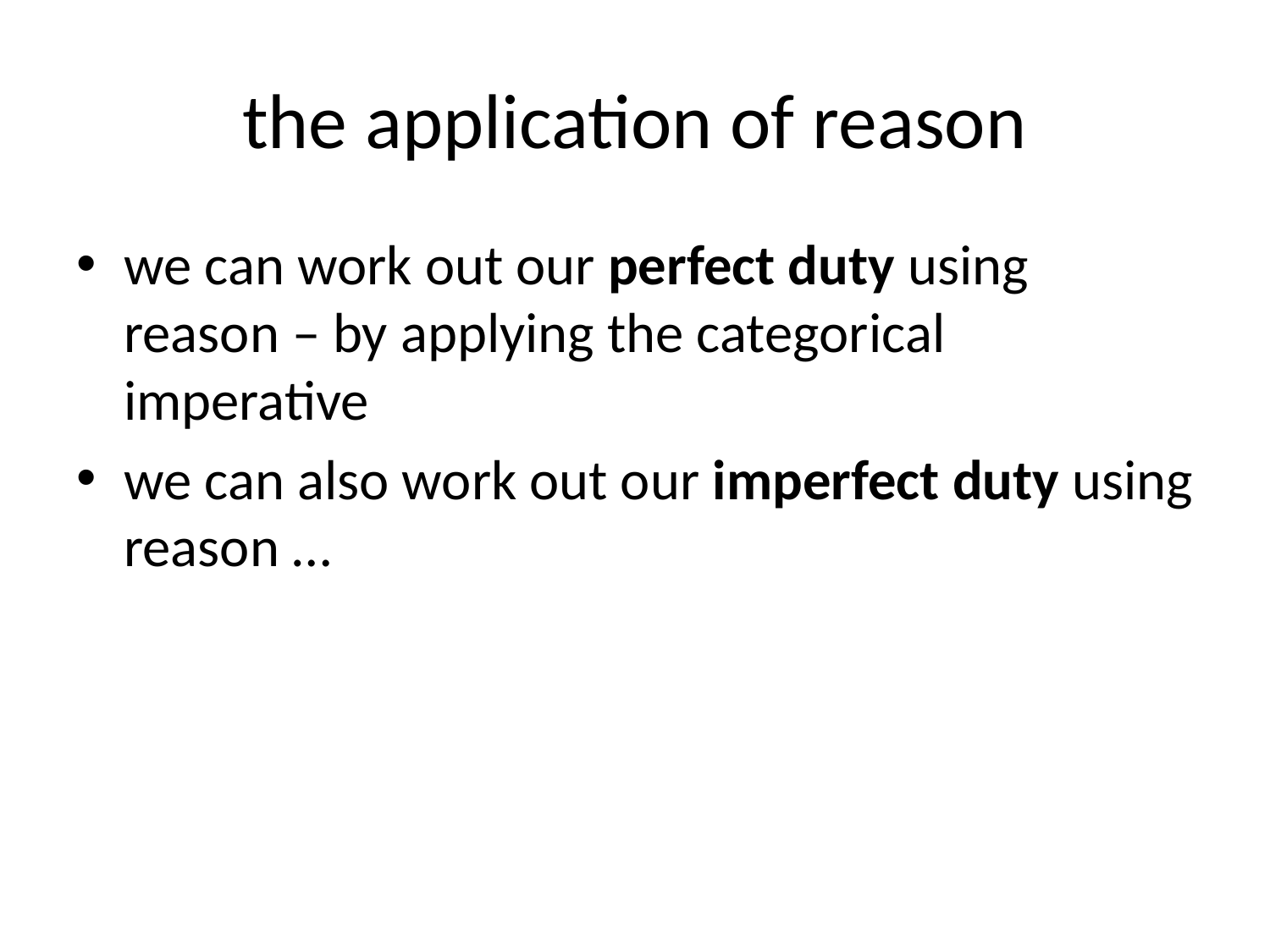

# the application of reason
we can work out our perfect duty using reason – by applying the categorical imperative
we can also work out our imperfect duty using reason …